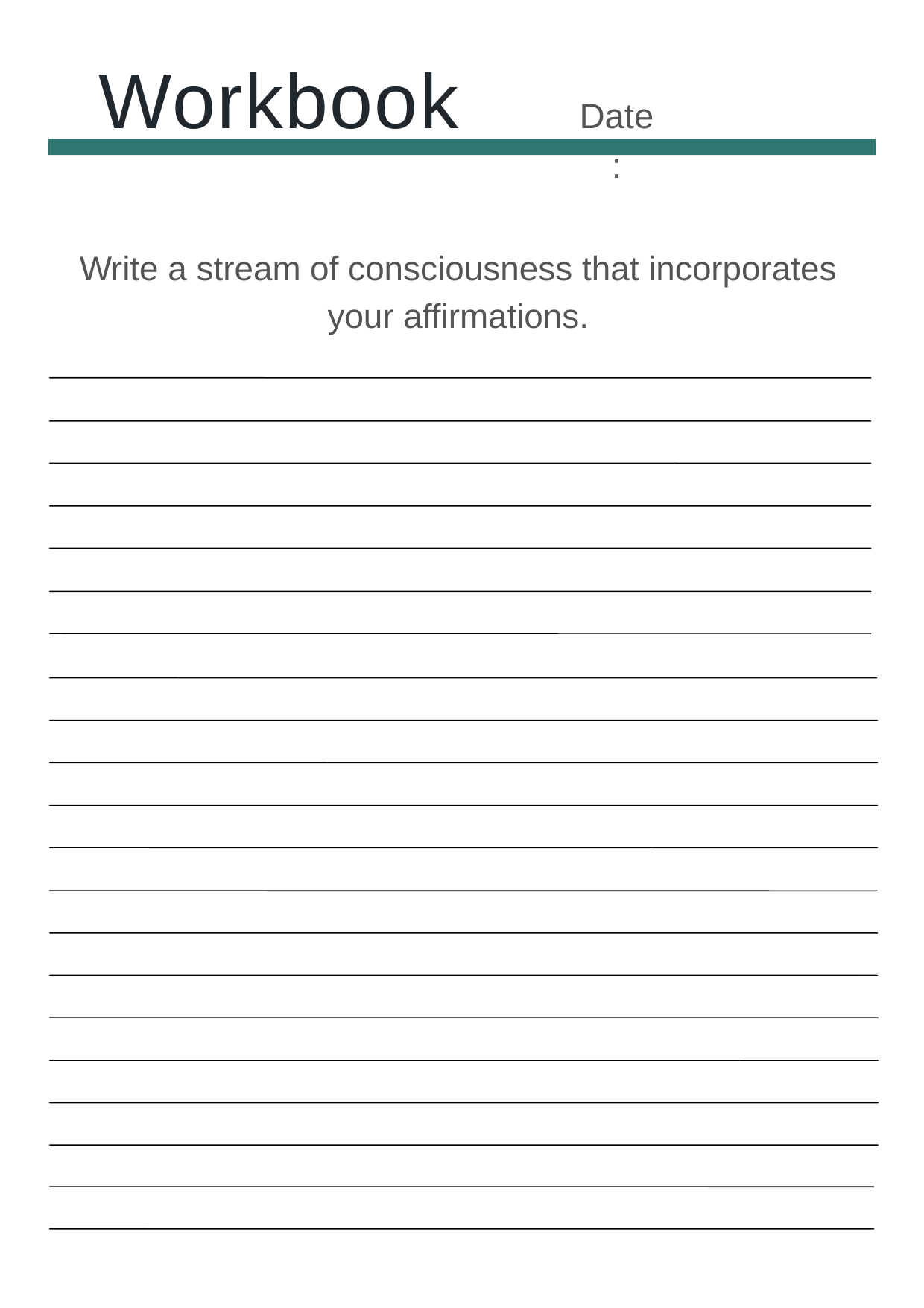

Workbook
Date:

Write a stream of consciousness that incorporates your affirmations.